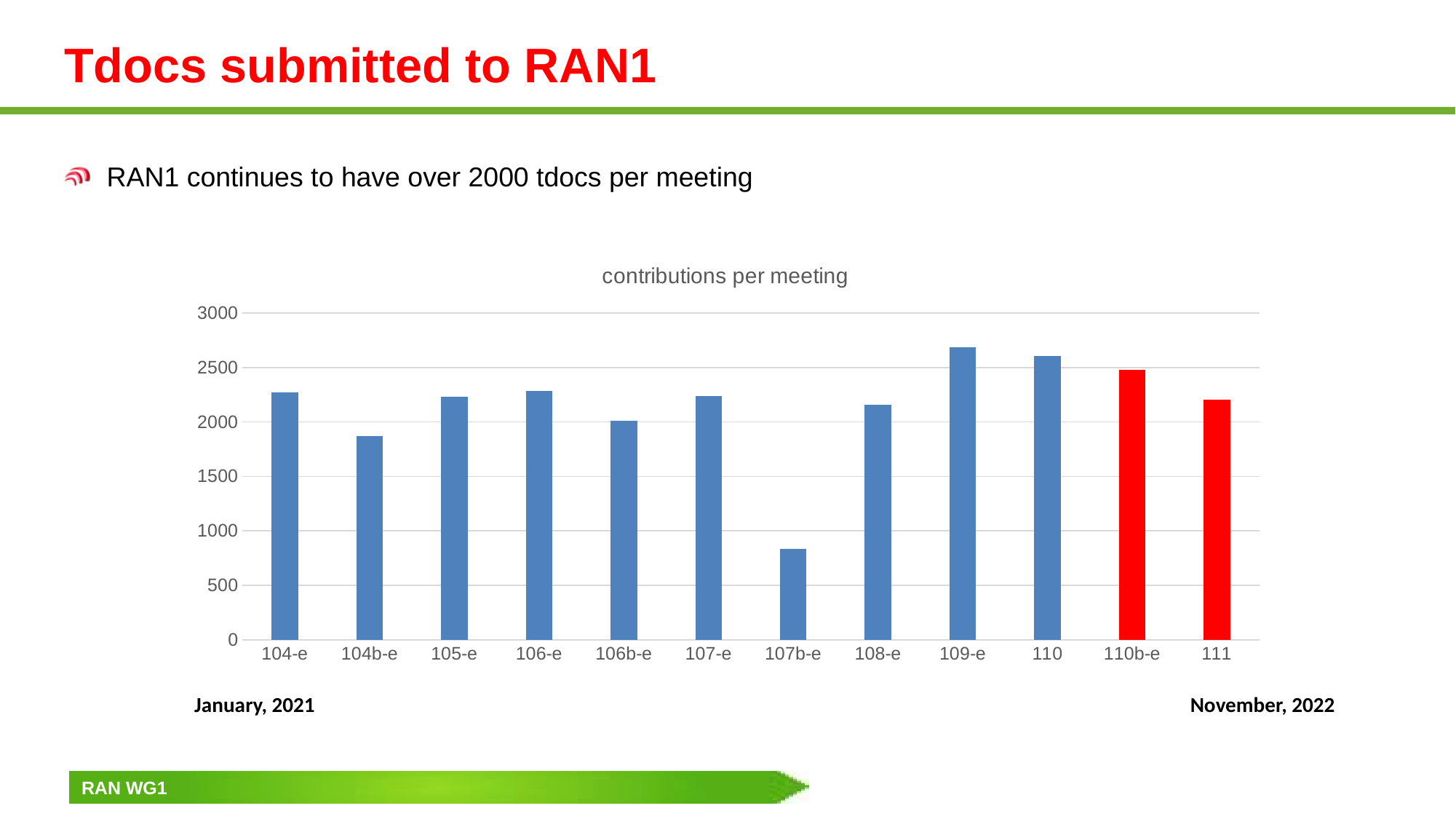

# Tdocs submitted to RAN1
RAN1 continues to have over 2000 tdocs per meeting

### Chart: contributions per meeting

| Category |  |
|---|---|
| 104-e | 2273.0 |
| 104b-e | 1869.0 |
| 105-e | 2231.0 |
| 106-e | 2289.0 |
| 106b-e | 2013.0 |
| 107-e | 2241.0 |
| 107b-e | 835.0 |
| 108-e | 2159.0 |
| 109-e | 2685.0 |
| 110 | 2609.0 |
| 110b-e | 2480.0 |
| 111 | 2206.0 |
November, 2022
January, 2021